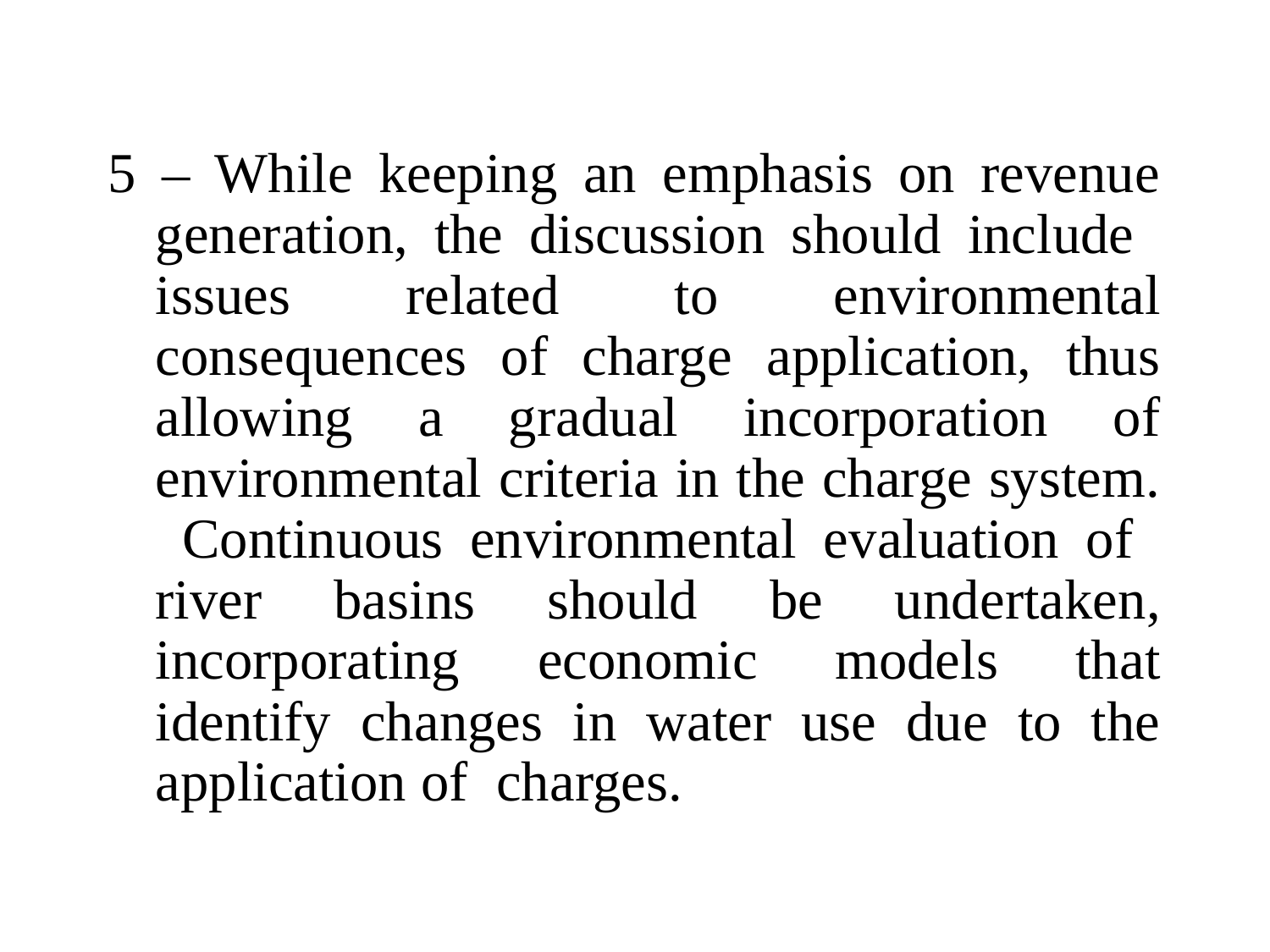

#
5 – While keeping an emphasis on revenue generation, the discussion should include  issues related to environmental consequences of charge application, thus allowing a gradual incorporation of environmental criteria in the charge system.  Continuous environmental evaluation of  river basins should be undertaken, incorporating economic models that identify changes in water use due to the application of  charges.